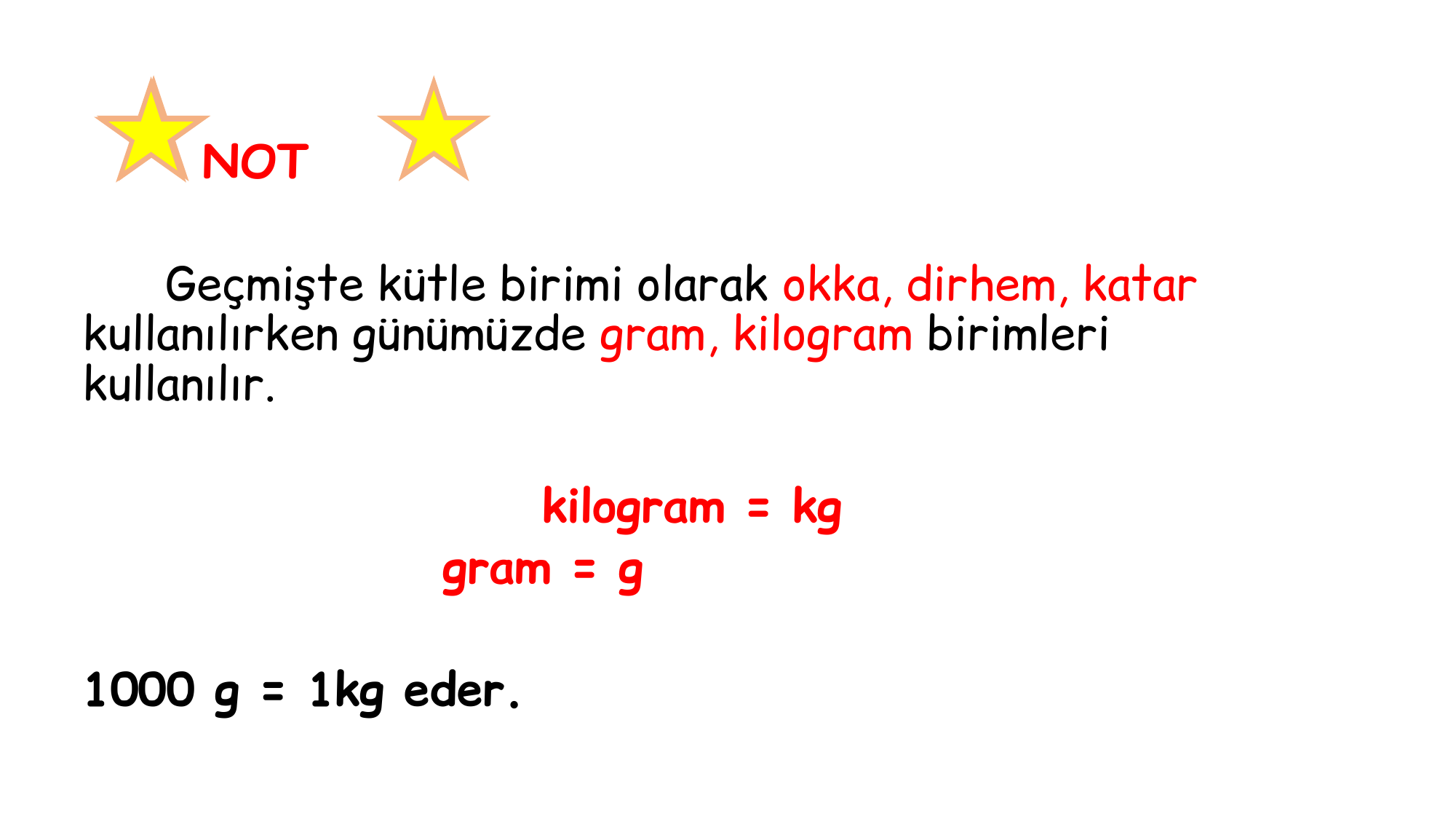

NOT

	Geçmişte kütle birimi olarak okka, dirhem, katar kullanılırken günümüzde gram, kilogram birimleri kullanılır.

kilogram = kg
                  gram = g

1000 g = 1kg eder.